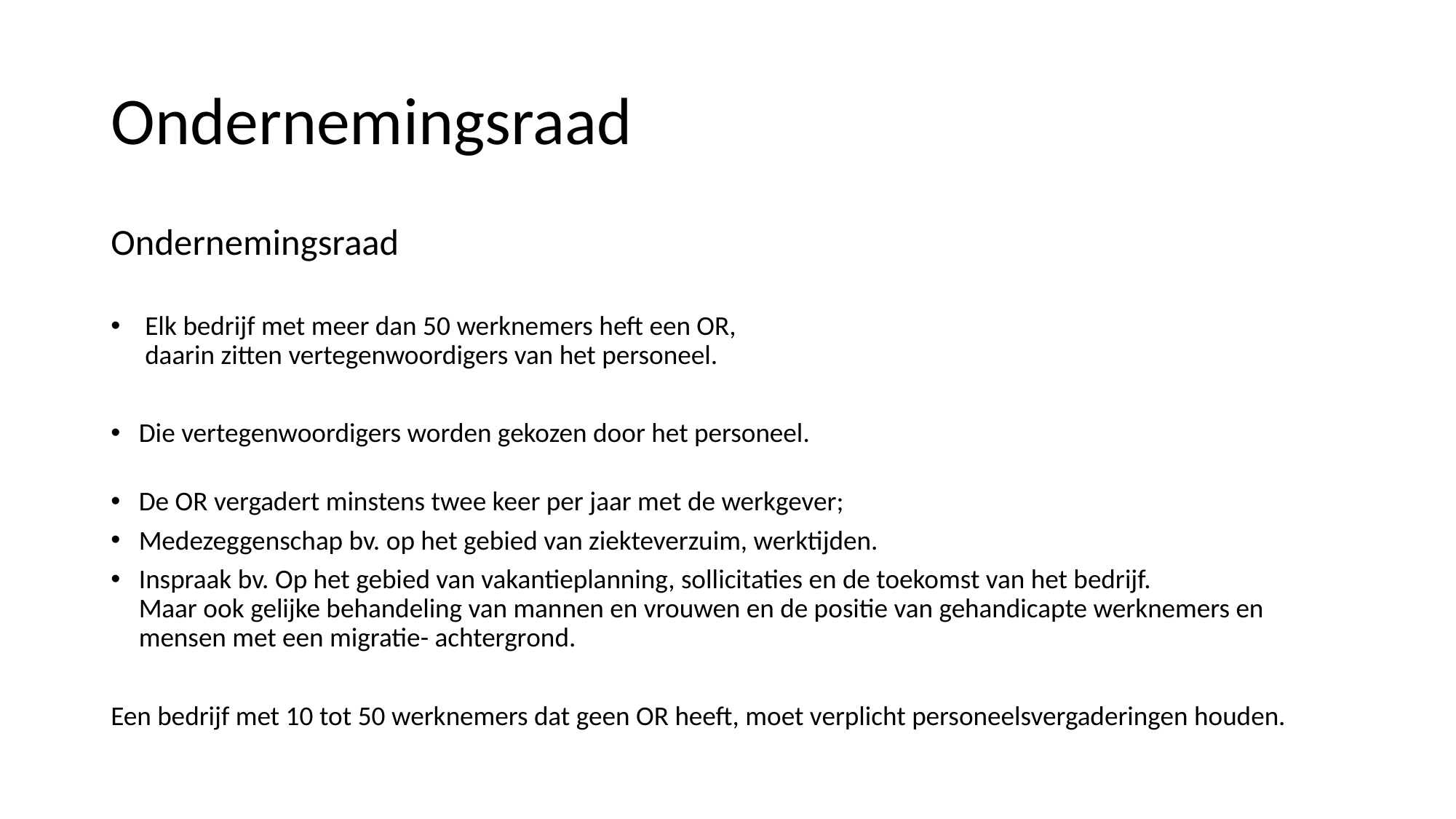

# Ondernemingsraad
Ondernemingsraad

 Elk bedrijf met meer dan 50 werknemers heft een OR,
 daarin zitten vertegenwoordigers van het personeel.

Die vertegenwoordigers worden gekozen door het personeel.
De OR vergadert minstens twee keer per jaar met de werkgever;
Medezeggenschap bv. op het gebied van ziekteverzuim, werktijden.
Inspraak bv. Op het gebied van vakantieplanning, sollicitaties en de toekomst van het bedrijf.
Maar ook gelijke behandeling van mannen en vrouwen en de positie van gehandicapte werknemers en mensen met een migratie- achtergrond.

Een bedrijf met 10 tot 50 werknemers dat geen OR heeft, moet verplicht personeelsvergaderingen houden.